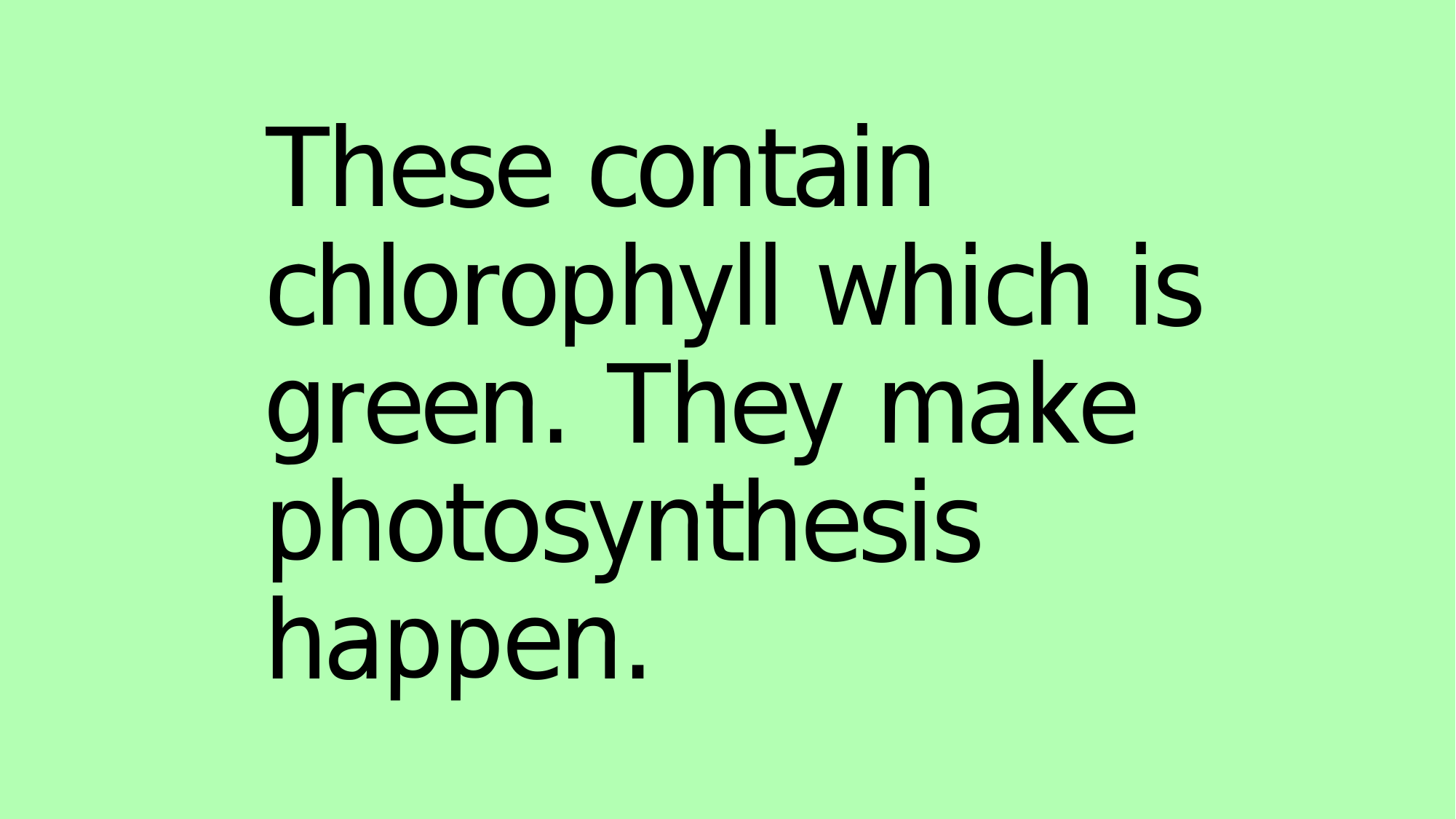

# These contain chlorophyll which is green. They make photosynthesis happen.